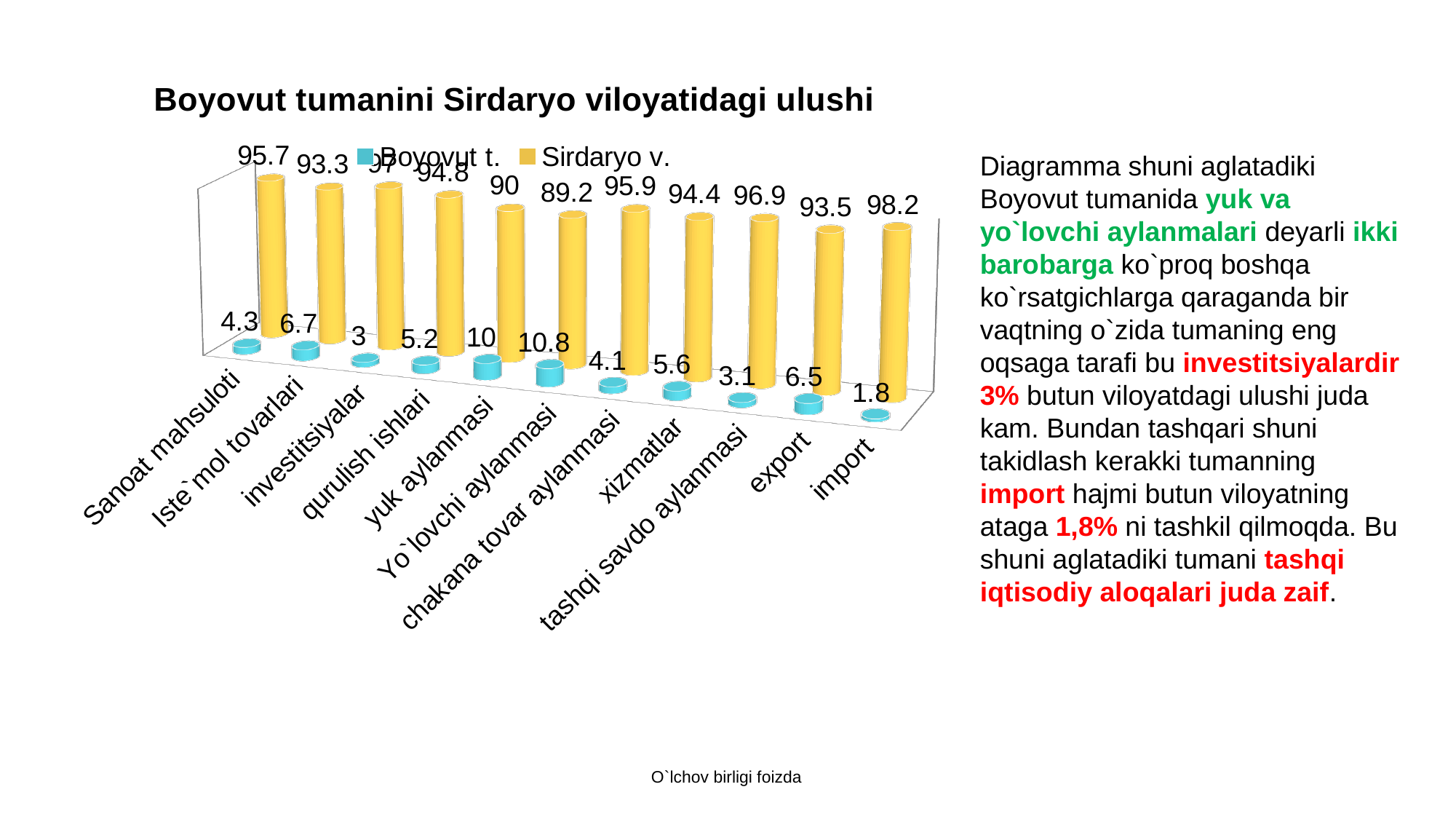

[unsupported chart]

Diagramma shuni aglatadiki Boyovut tumanida yuk va yo`lovchi aylanmalari deyarli ikki barobarga ko`proq boshqa ko`rsatgichlarga qaraganda bir vaqtning o`zida tumaning eng oqsaga tarafi bu investitsiyalardir 3% butun viloyatdagi ulushi juda kam. Bundan tashqari shuni takidlash kerakki tumanning import hajmi butun viloyatning ataga 1,8% ni tashkil qilmoqda. Bu shuni aglatadiki tumani tashqi iqtisodiy aloqalari juda zaif.
O`lchov birligi foizda